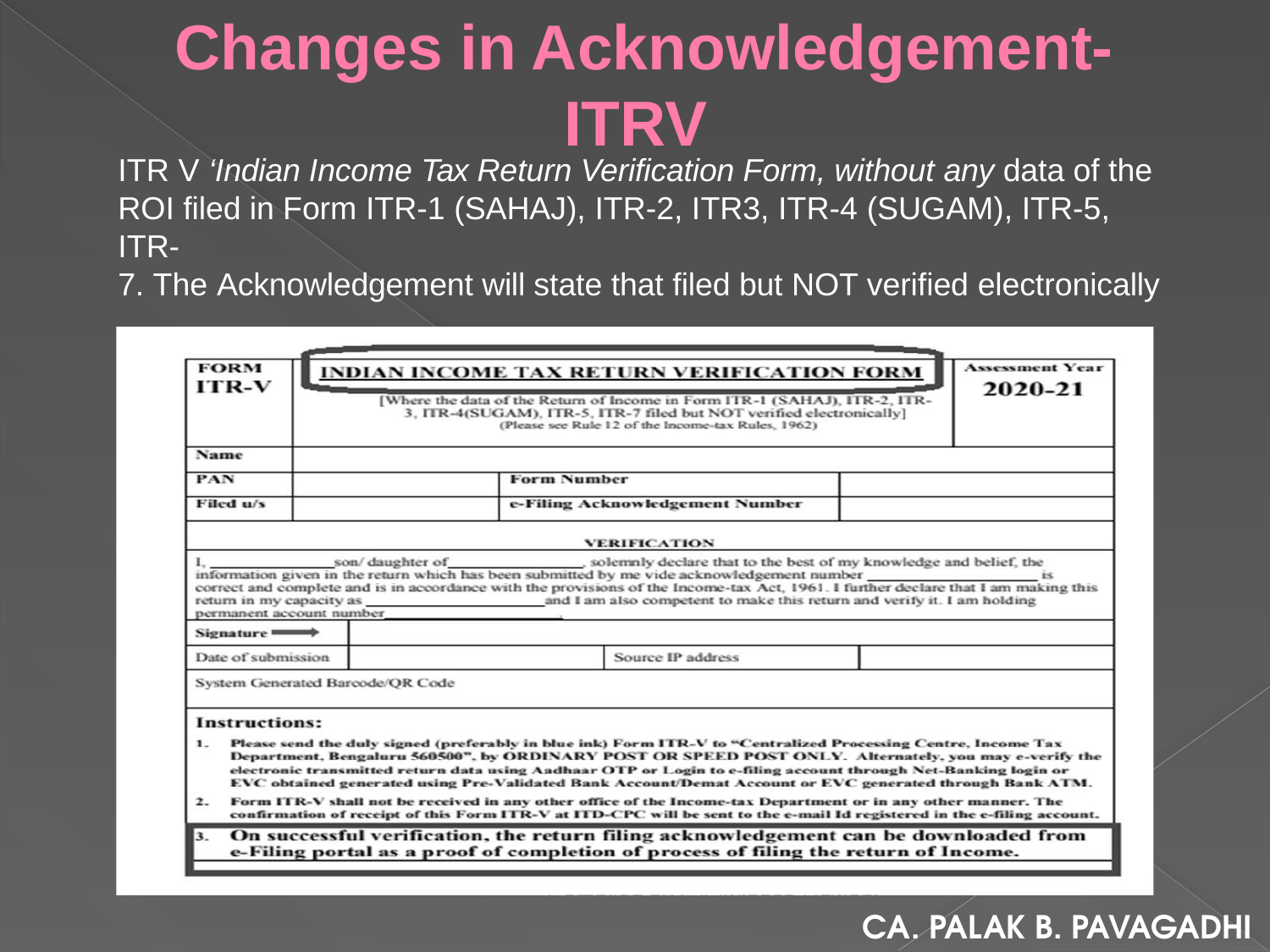

# Changes in Acknowledgement- ITRV

ITR V ‘Indian Income Tax Return Verification Form, without any data of the  ROI filed in Form ITR-1 (SAHAJ), ITR-2, ITR3, ITR-4 (SUGAM), ITR-5, ITR-
7. The Acknowledgement will state that filed but NOT verified electronically
CA. PALAK B. PAVAGADHI